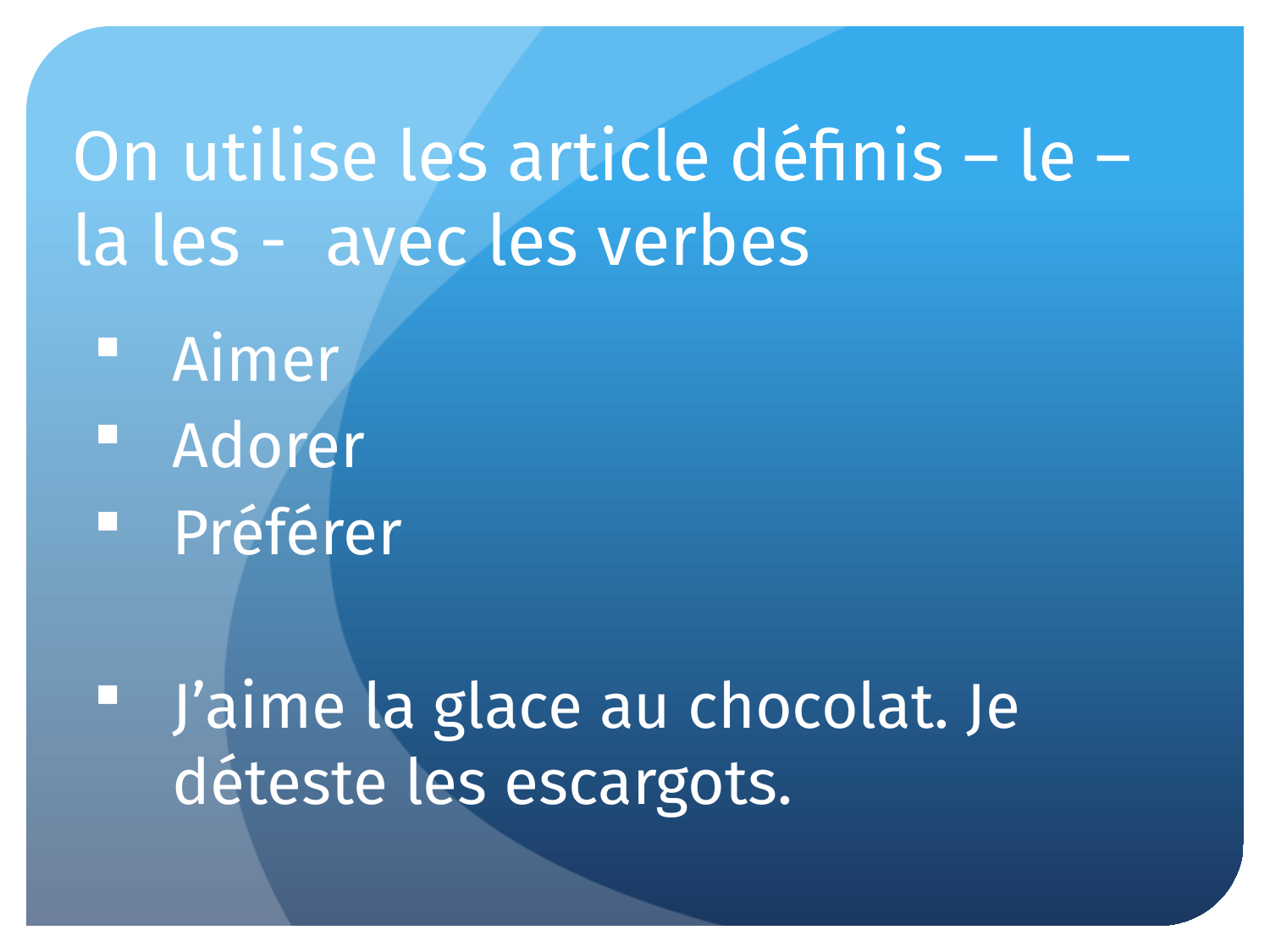

# On utilise les article définis – le – la les -  avec les verbes
Aimer
Adorer
Préférer

J’aime la glace au chocolat. Je déteste les escargots.